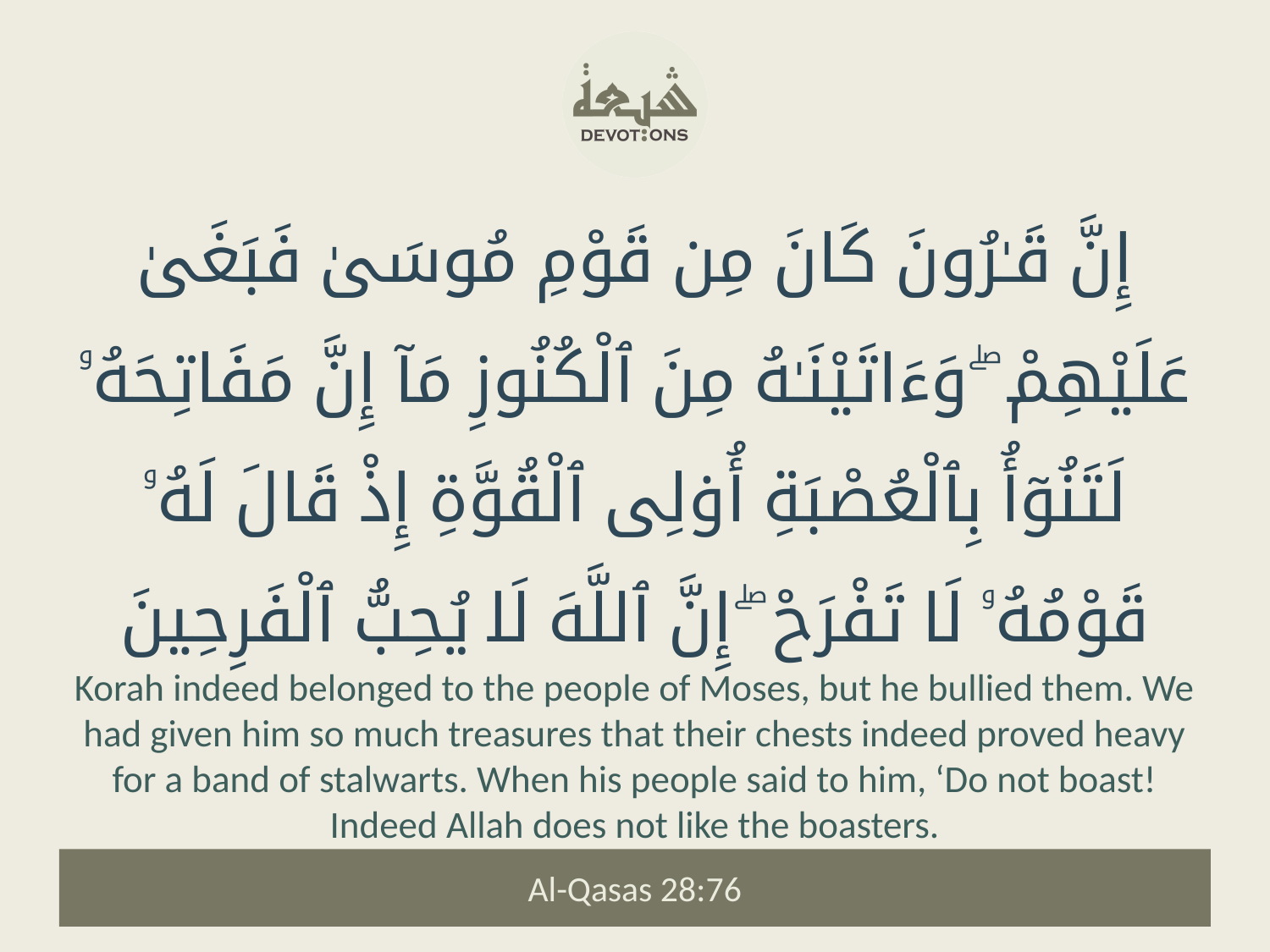

إِنَّ قَـٰرُونَ كَانَ مِن قَوْمِ مُوسَىٰ فَبَغَىٰ عَلَيْهِمْ ۖ وَءَاتَيْنَـٰهُ مِنَ ٱلْكُنُوزِ مَآ إِنَّ مَفَاتِحَهُۥ لَتَنُوٓأُ بِٱلْعُصْبَةِ أُو۟لِى ٱلْقُوَّةِ إِذْ قَالَ لَهُۥ قَوْمُهُۥ لَا تَفْرَحْ ۖ إِنَّ ٱللَّهَ لَا يُحِبُّ ٱلْفَرِحِينَ
Korah indeed belonged to the people of Moses, but he bullied them. We had given him so much treasures that their chests indeed proved heavy for a band of stalwarts. When his people said to him, ‘Do not boast! Indeed Allah does not like the boasters.
Al-Qasas 28:76